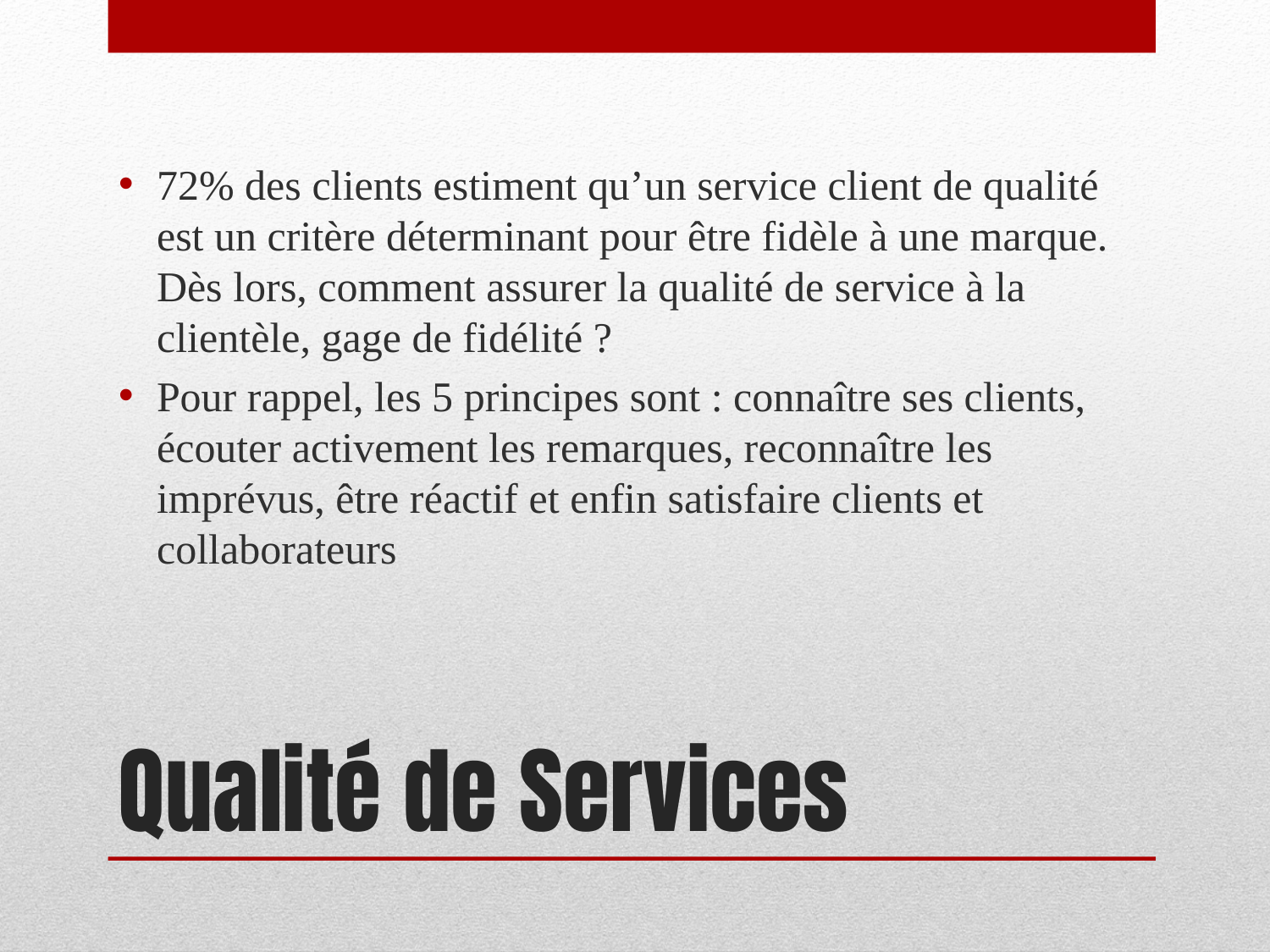

72% des clients estiment qu’un service client de qualité est un critère déterminant pour être fidèle à une marque. Dès lors, comment assurer la qualité de service à la clientèle, gage de fidélité ?
Pour rappel, les 5 principes sont : connaître ses clients, écouter activement les remarques, reconnaître les imprévus, être réactif et enfin satisfaire clients et collaborateurs
# Qualité de Services